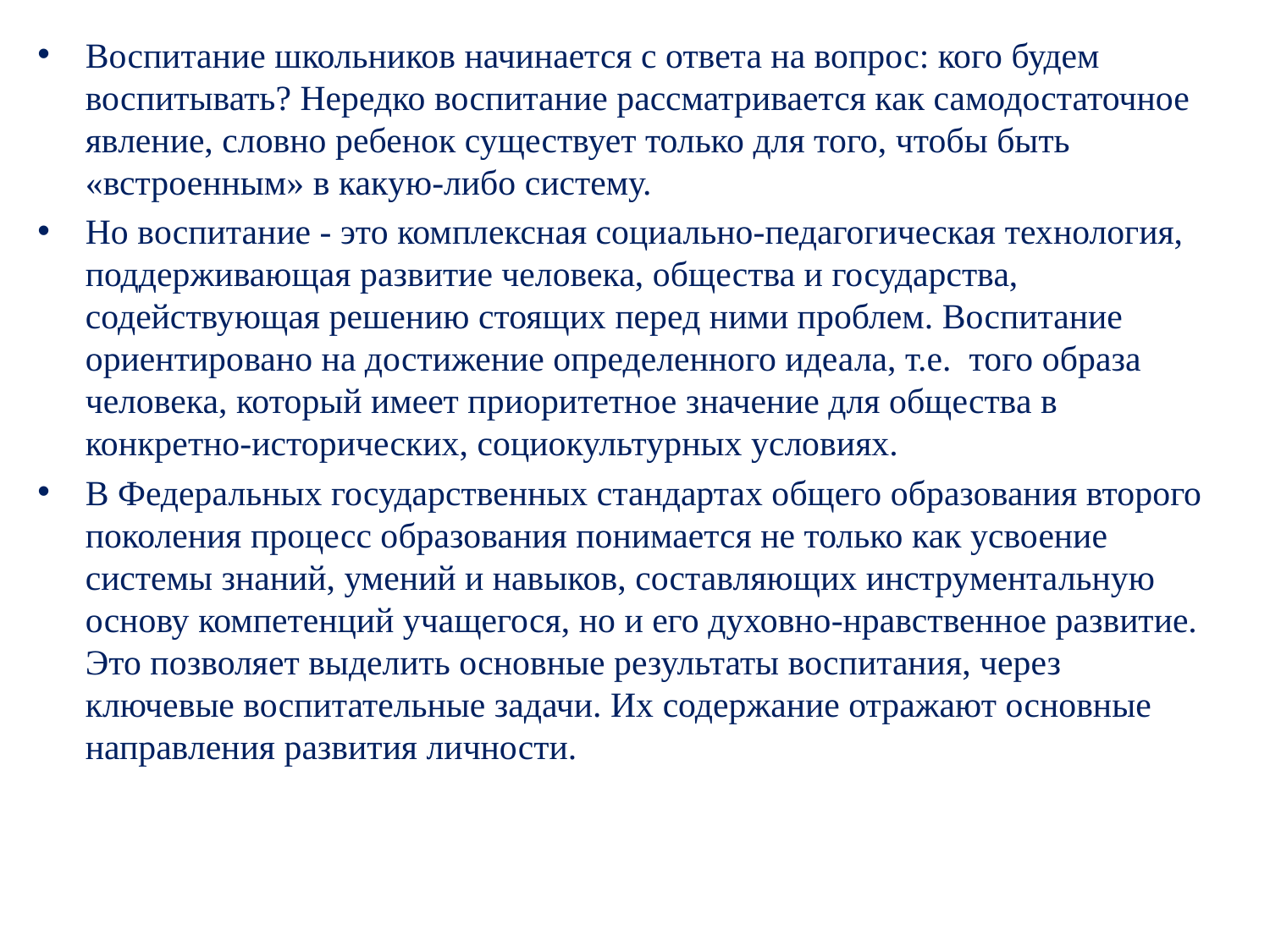

Воспитание школьников начинается с ответа на вопрос: кого будем воспитывать? Нередко воспитание рассматривается как самодостаточное явление, словно ребенок существует только для того, чтобы быть «встроенным» в какую-либо систему.
Но воспитание - это комплексная социально-педагогическая технология, поддерживающая развитие человека, общества и государства, содействующая решению стоящих перед ними проблем. Воспитание ориентировано на достижение определенного идеала, т.е.  того образа человека, который имеет приоритетное значение для общества в конкретно-исторических, социокультурных условиях.
В Федеральных государственных стандартах общего образования второго поколения процесс образования понимается не только как усвоение системы знаний, умений и навыков, составляющих инструментальную основу компетенций учащегося, но и его духовно-нравственное развитие.  Это позволяет выделить основные результаты воспитания, через  ключевые воспитательные задачи. Их содержание отражают основные направления развития личности.